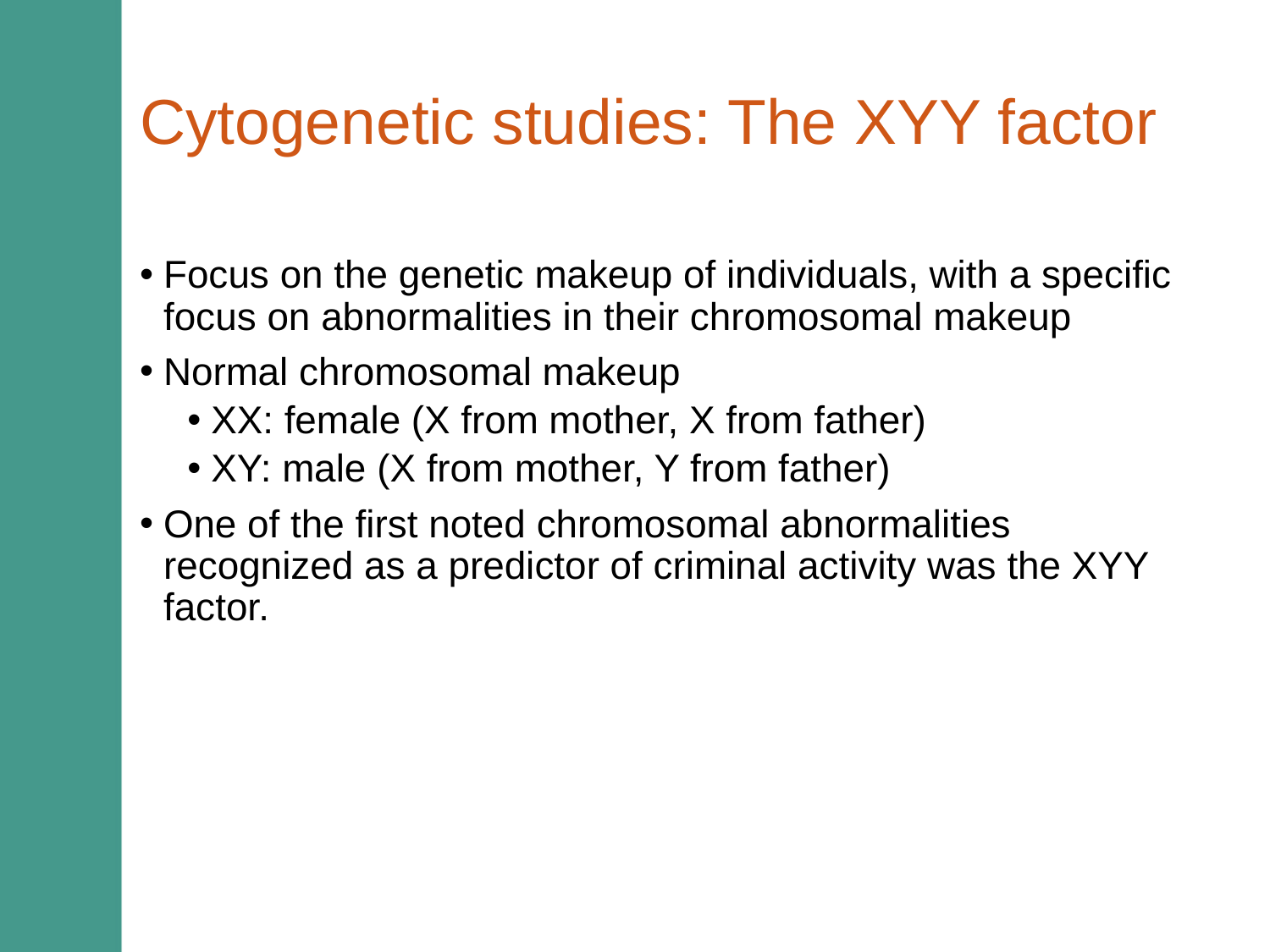

# Cytogenetic studies: The XYY factor
Focus on the genetic makeup of individuals, with a specific focus on abnormalities in their chromosomal makeup
Normal chromosomal makeup
XX: female (X from mother, X from father)
XY: male (X from mother, Y from father)
One of the first noted chromosomal abnormalities recognized as a predictor of criminal activity was the XYY factor.